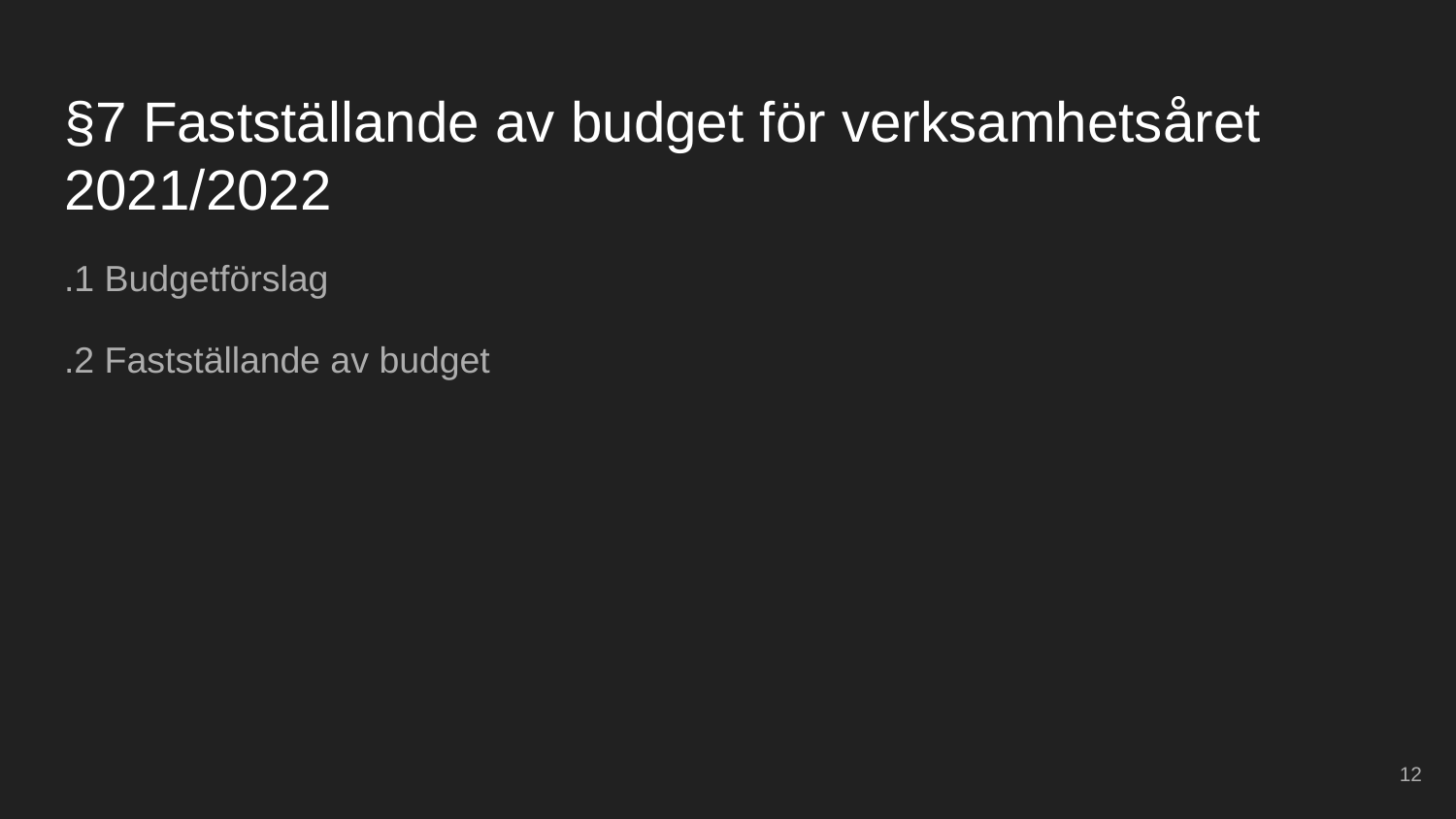

# §7 Fastställande av budget för verksamhetsåret 2021/2022
.1 Budgetförslag
.2 Fastställande av budget
12